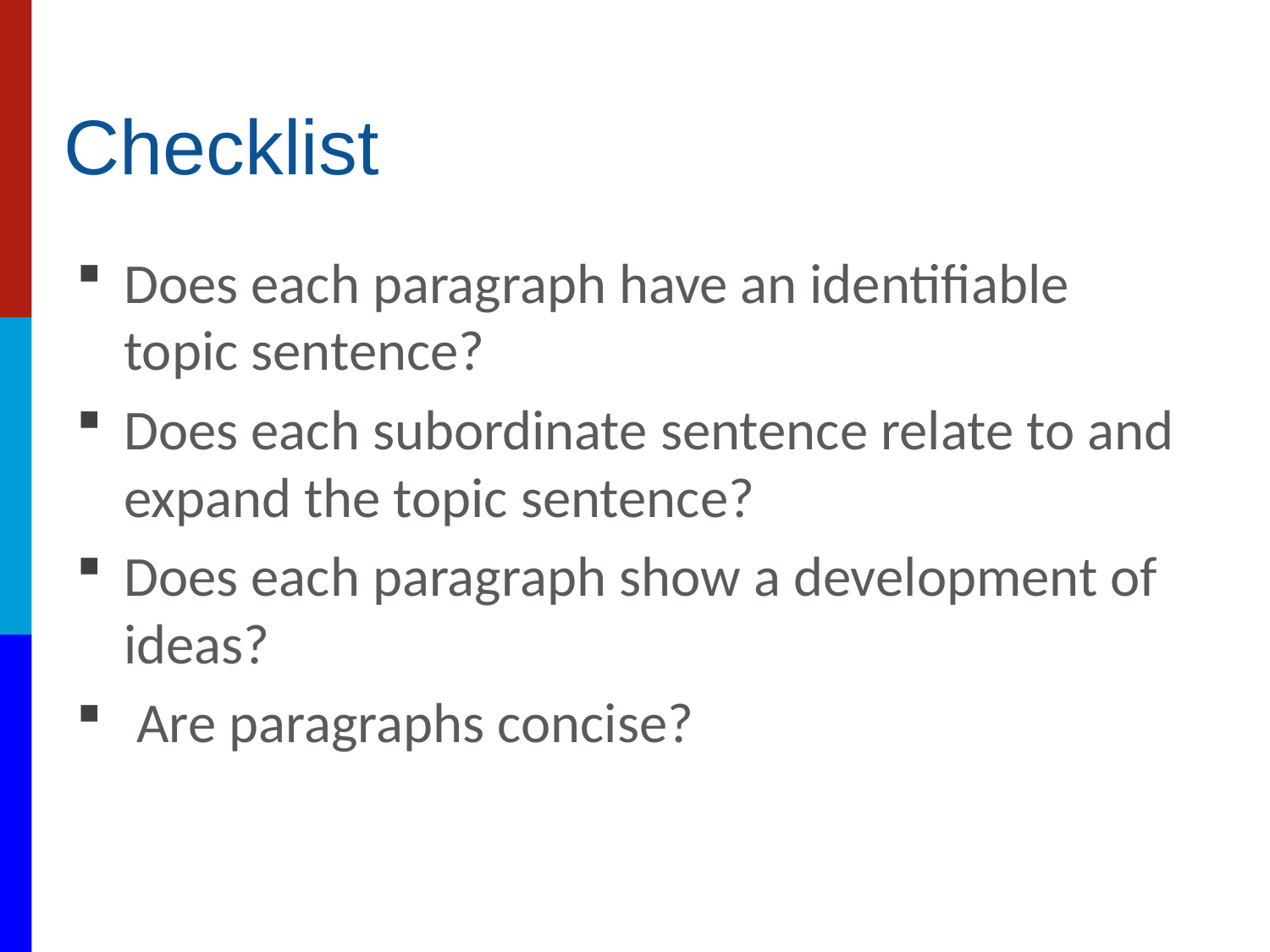

# Checklist
Does each paragraph have an identifiable topic sentence?
Does each subordinate sentence relate to and expand the topic sentence?
Does each paragraph show a development of ideas?
 Are paragraphs concise?